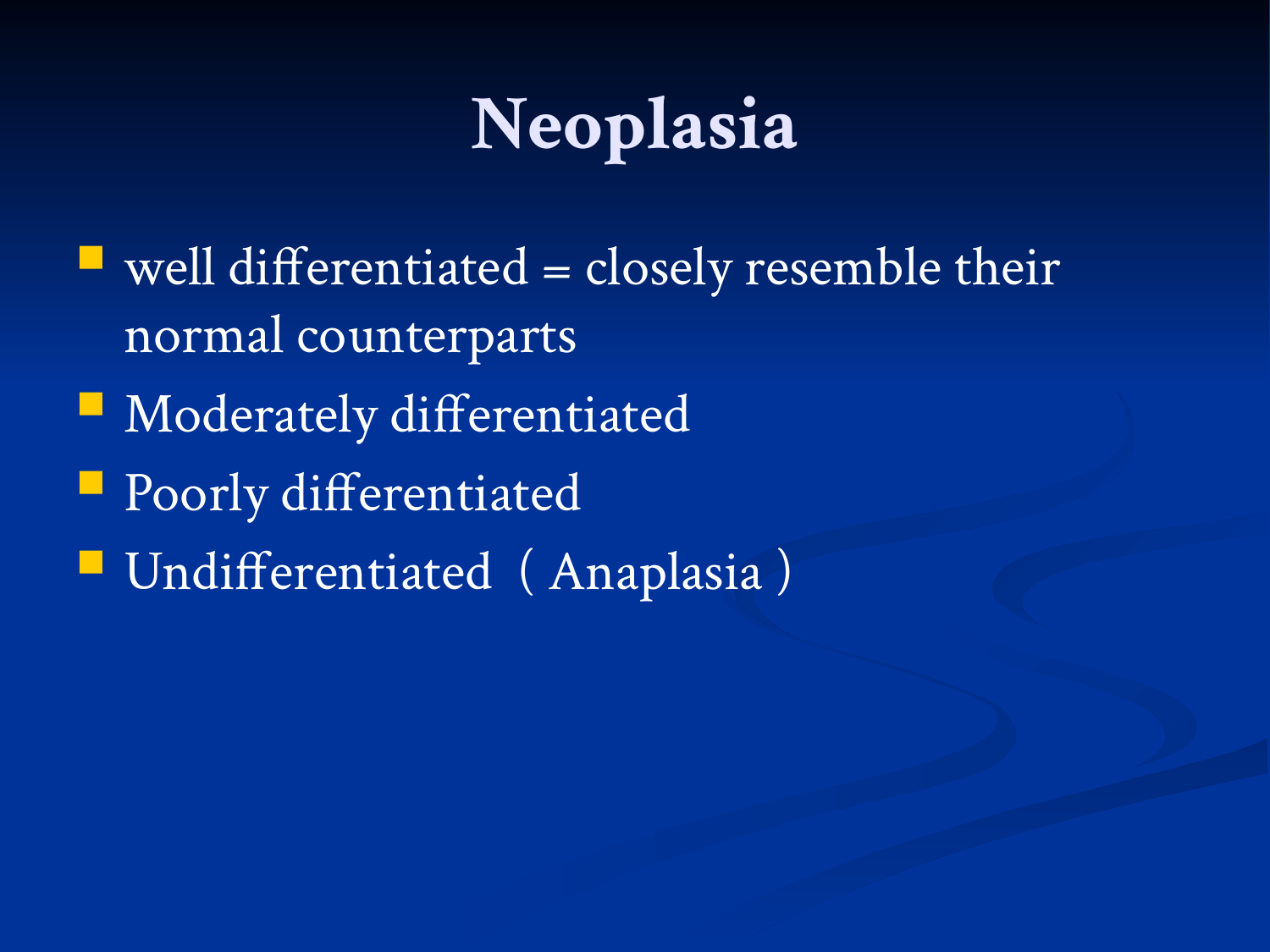

# Neoplasia
well differentiated = closely resemble their normal counterparts
Moderately differentiated
Poorly differentiated
Undifferentiated  ( Anaplasia )